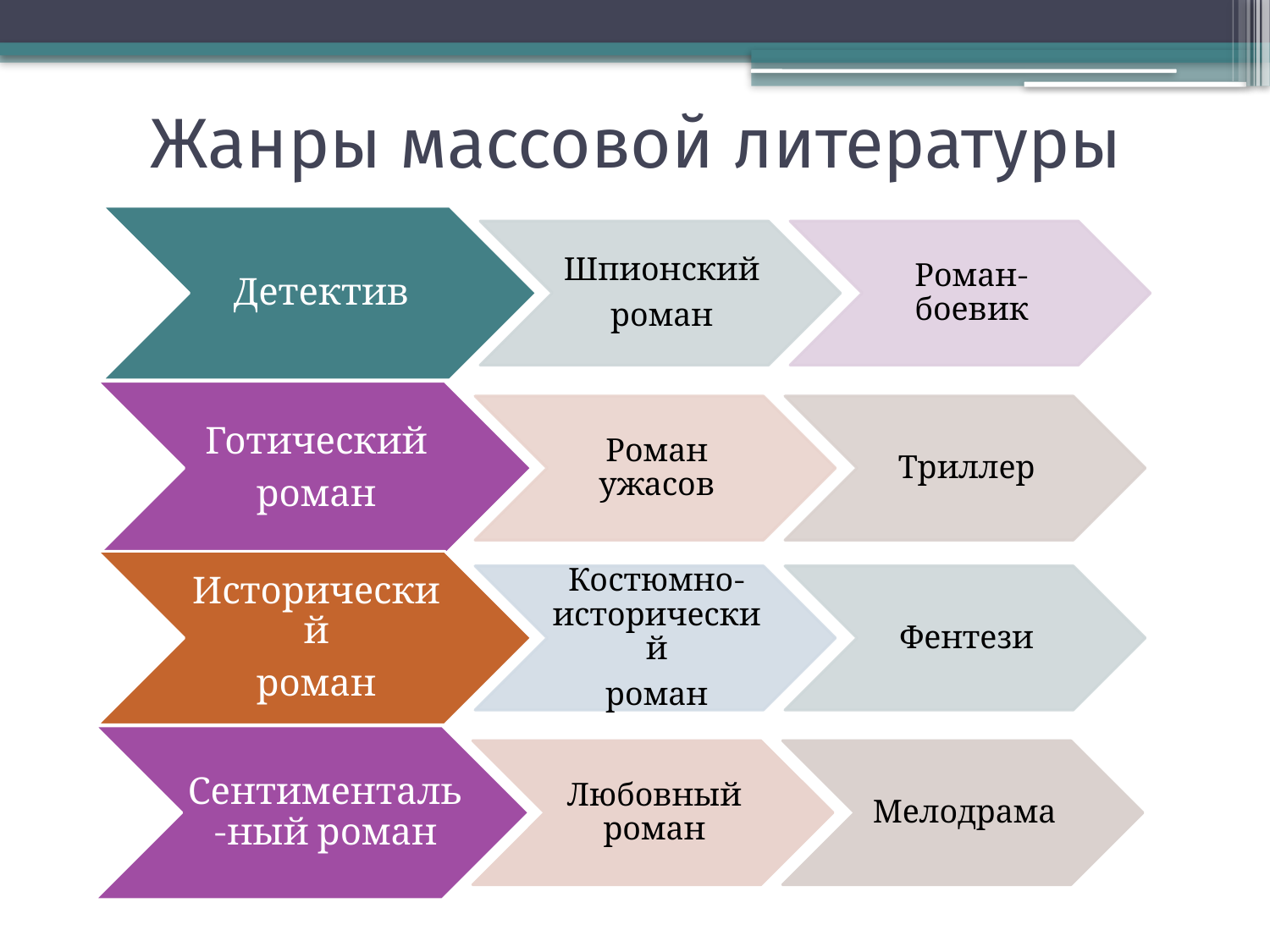

# Жанры массовой литературы
Детектив
Шпионский
роман
Роман-боевик
Готический
роман
Роман ужасов
Триллер
Исторический
роман
Костюмно-исторический
роман
Фентези

Сентименталь-ный роман

Любовный роман

Мелодрама